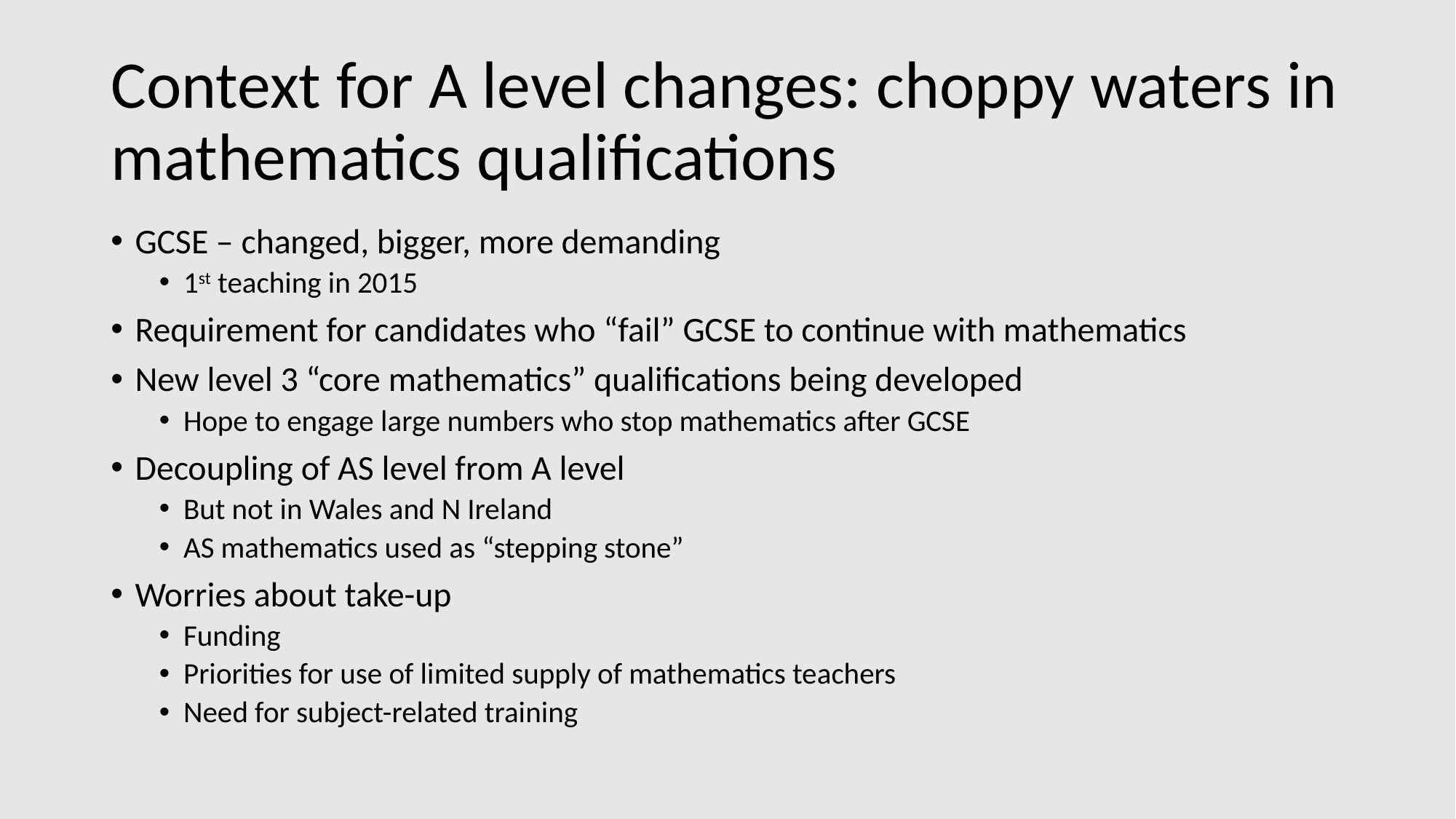

# Context for A level changes: choppy waters in mathematics qualifications
GCSE – changed, bigger, more demanding
1st teaching in 2015
Requirement for candidates who “fail” GCSE to continue with mathematics
New level 3 “core mathematics” qualifications being developed
Hope to engage large numbers who stop mathematics after GCSE
Decoupling of AS level from A level
But not in Wales and N Ireland
AS mathematics used as “stepping stone”
Worries about take-up
Funding
Priorities for use of limited supply of mathematics teachers
Need for subject-related training